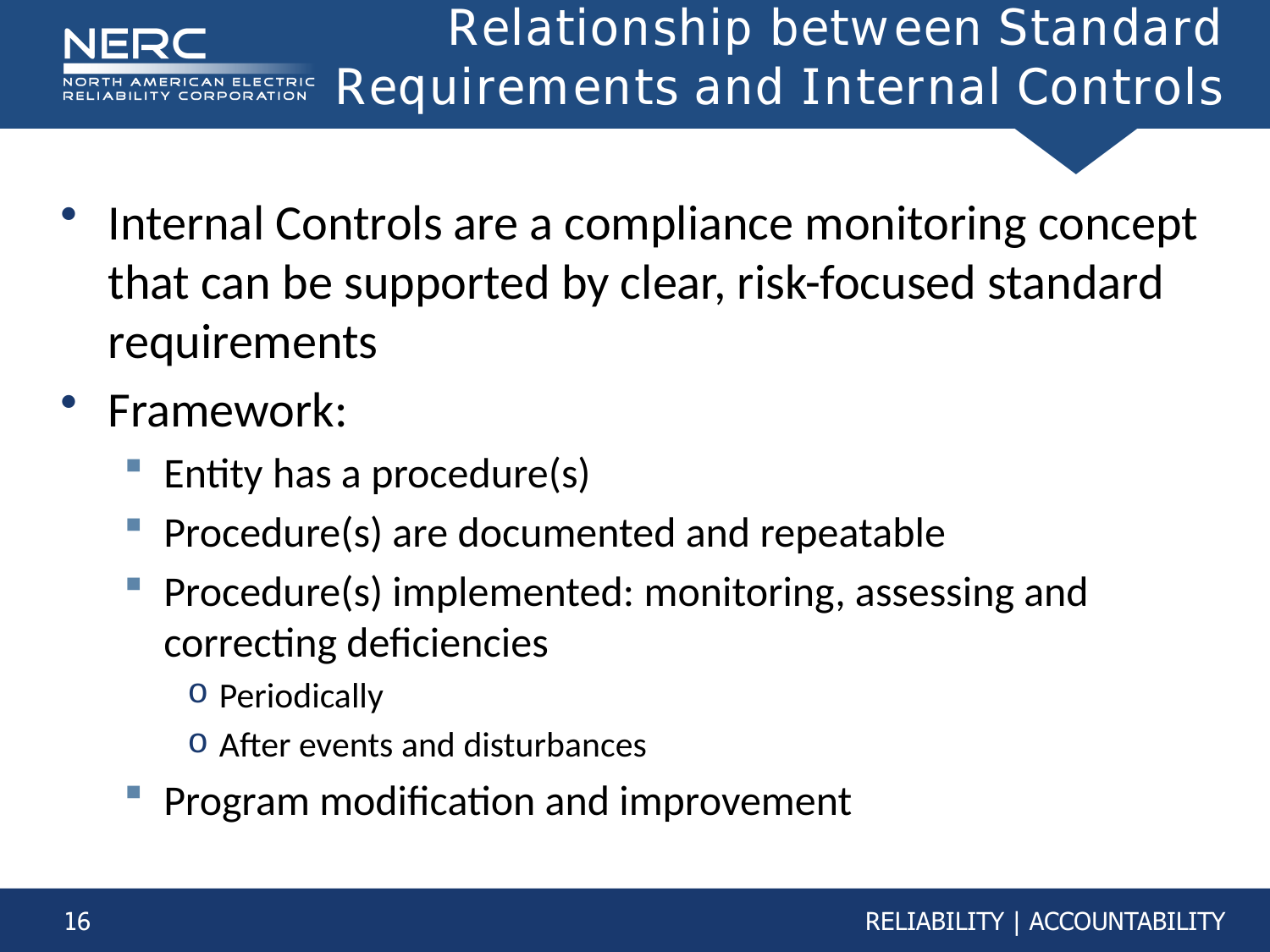

# Relationship between Standard Requirements and Internal Controls
Internal Controls are a compliance monitoring concept that can be supported by clear, risk-focused standard requirements
Framework:
Entity has a procedure(s)
Procedure(s) are documented and repeatable
Procedure(s) implemented: monitoring, assessing and correcting deficiencies
Periodically
After events and disturbances
Program modification and improvement